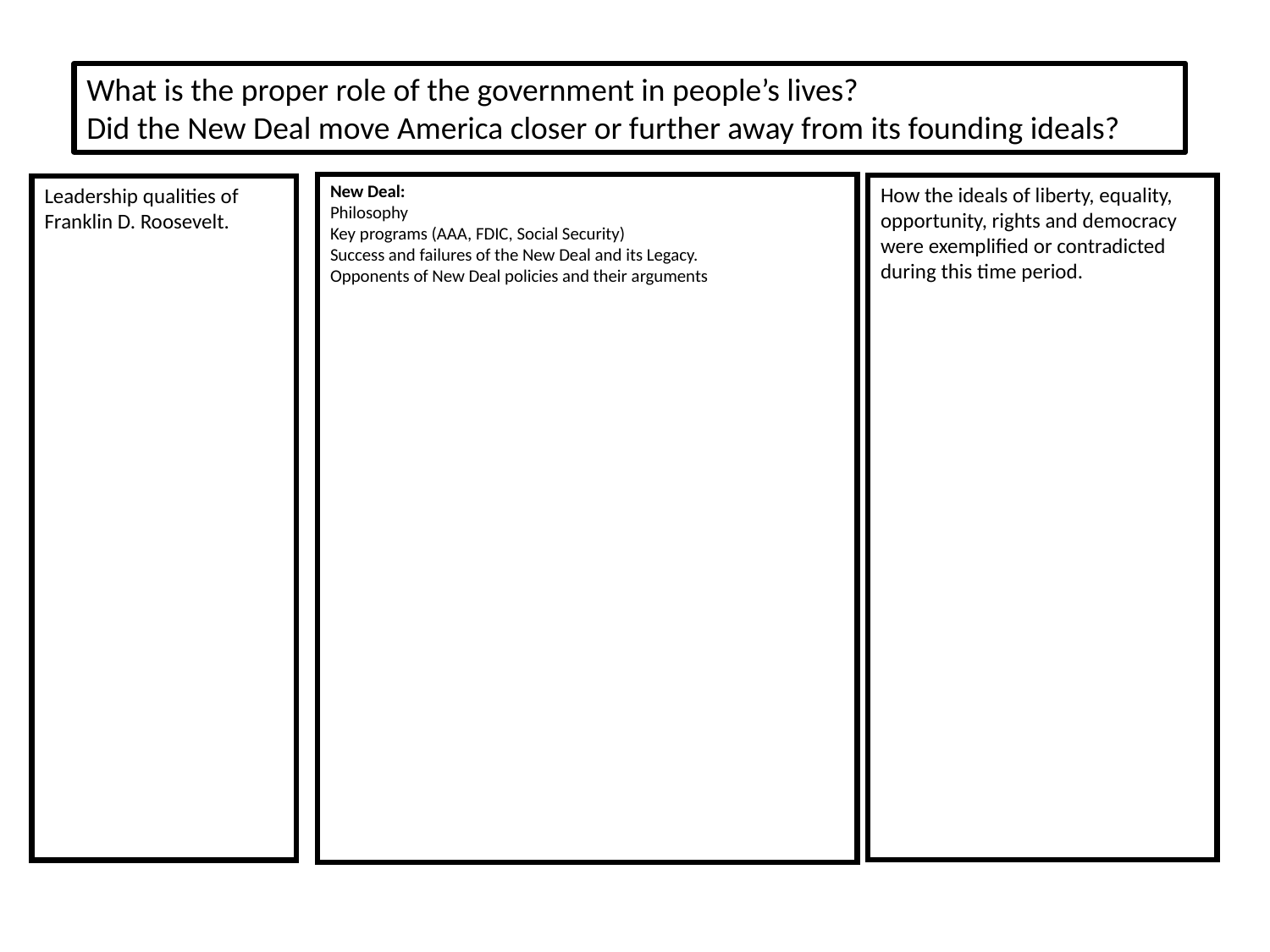

What is the proper role of the government in people’s lives?
Did the New Deal move America closer or further away from its founding ideals?
Leadership qualities of Franklin D. Roosevelt.

New Deal:
Philosophy
Key programs (AAA, FDIC, Social Security)
Success and failures of the New Deal and its Legacy.
Opponents of New Deal policies and their arguments

How the ideals of liberty, equality, opportunity, rights and democracy were exemplified or contradicted during this time period.